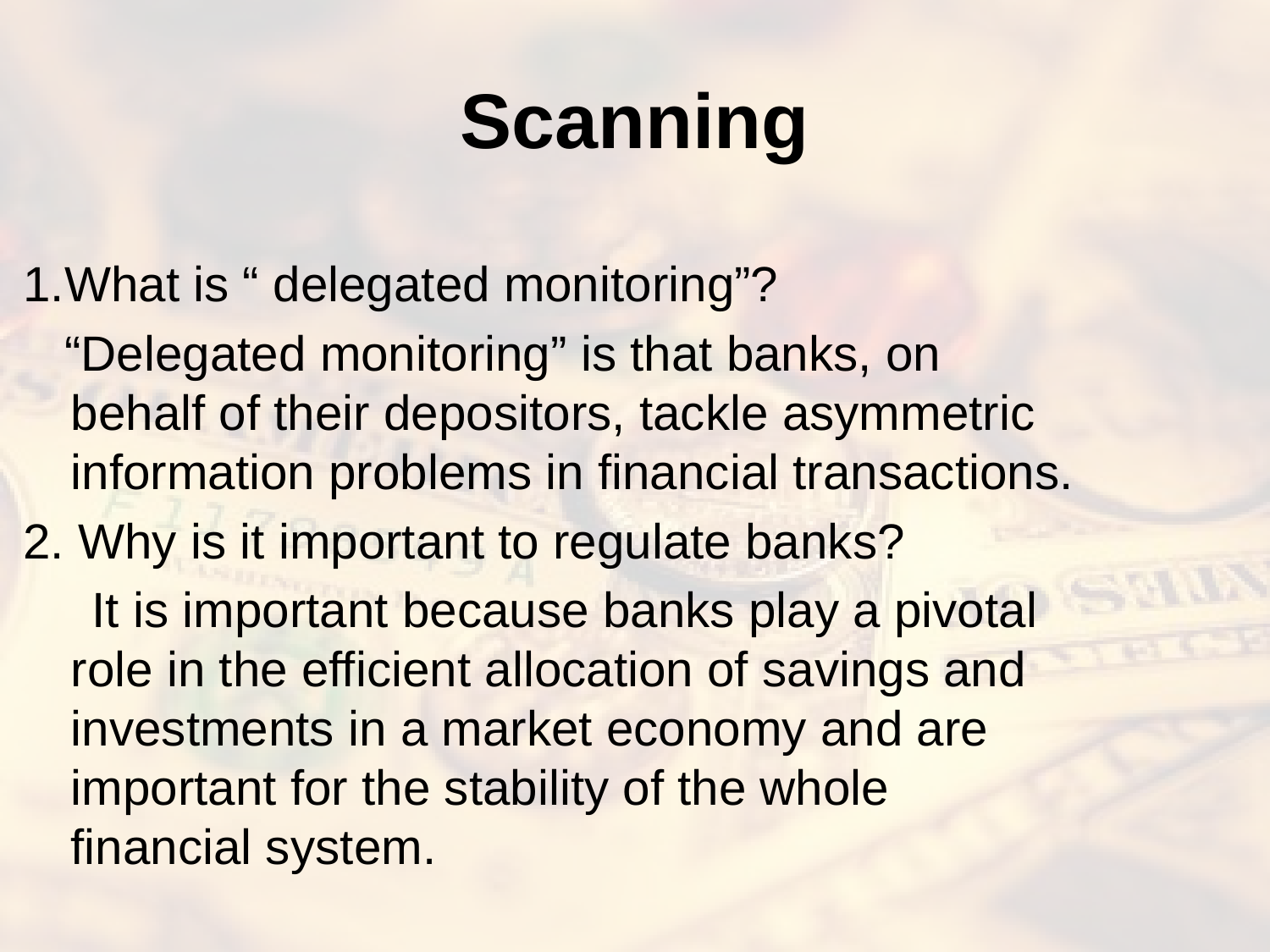

# Scanning
1.What is “ delegated monitoring”?
   “Delegated monitoring” is that banks, on behalf of their depositors, tackle asymmetric information problems in financial transactions.
2. Why is it important to regulate banks?
     It is important because banks play a pivotal role in the efficient allocation of savings and investments in a market economy and are important for the stability of the whole financial system.